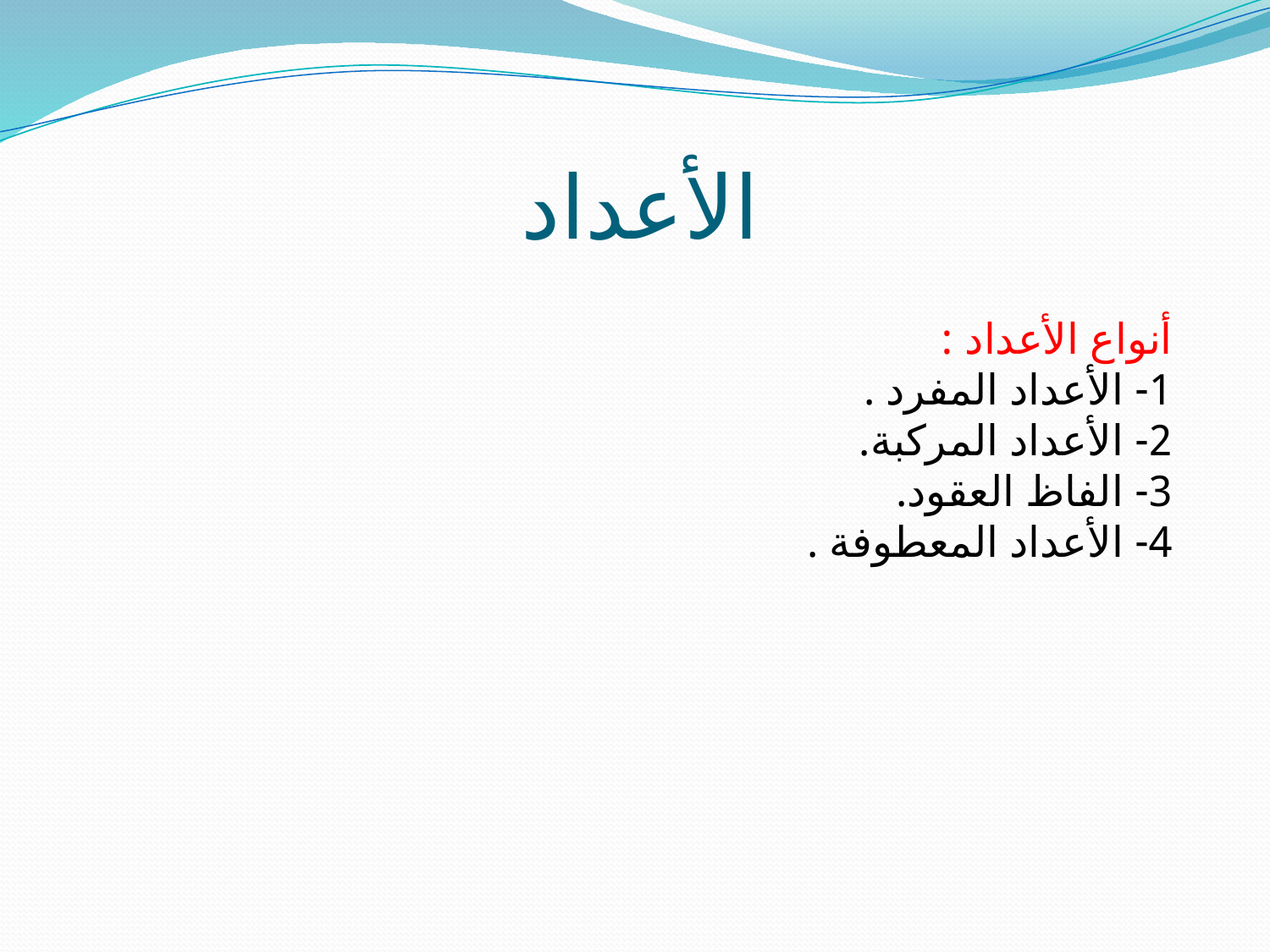

# الأعداد
أنواع الأعداد :
1- الأعداد المفرد .
2- الأعداد المركبة.
3- الفاظ العقود.
4- الأعداد المعطوفة .